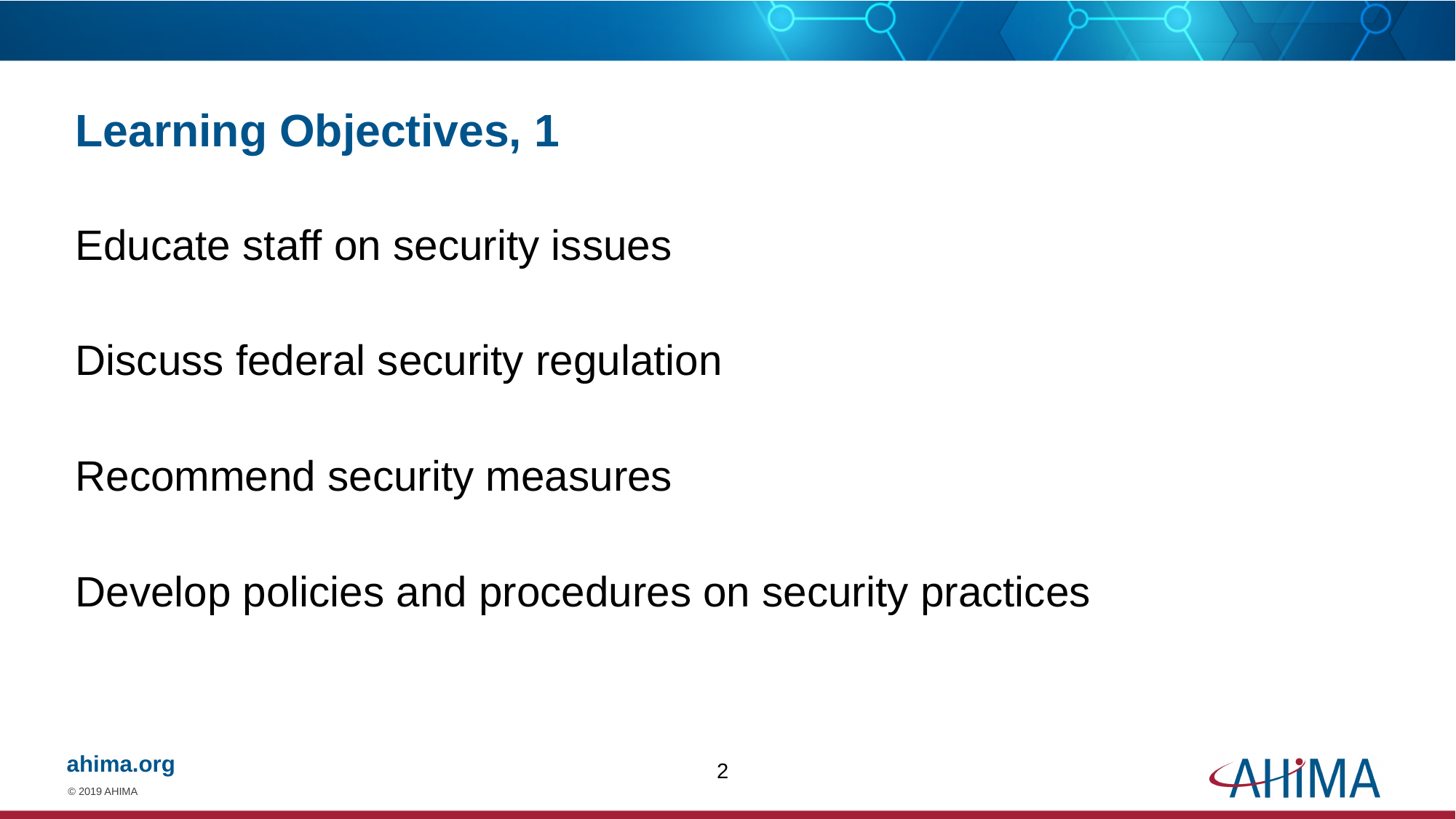

# Learning Objectives, 1
Educate staff on security issues

Discuss federal security regulation

Recommend security measures

Develop policies and procedures on security practices